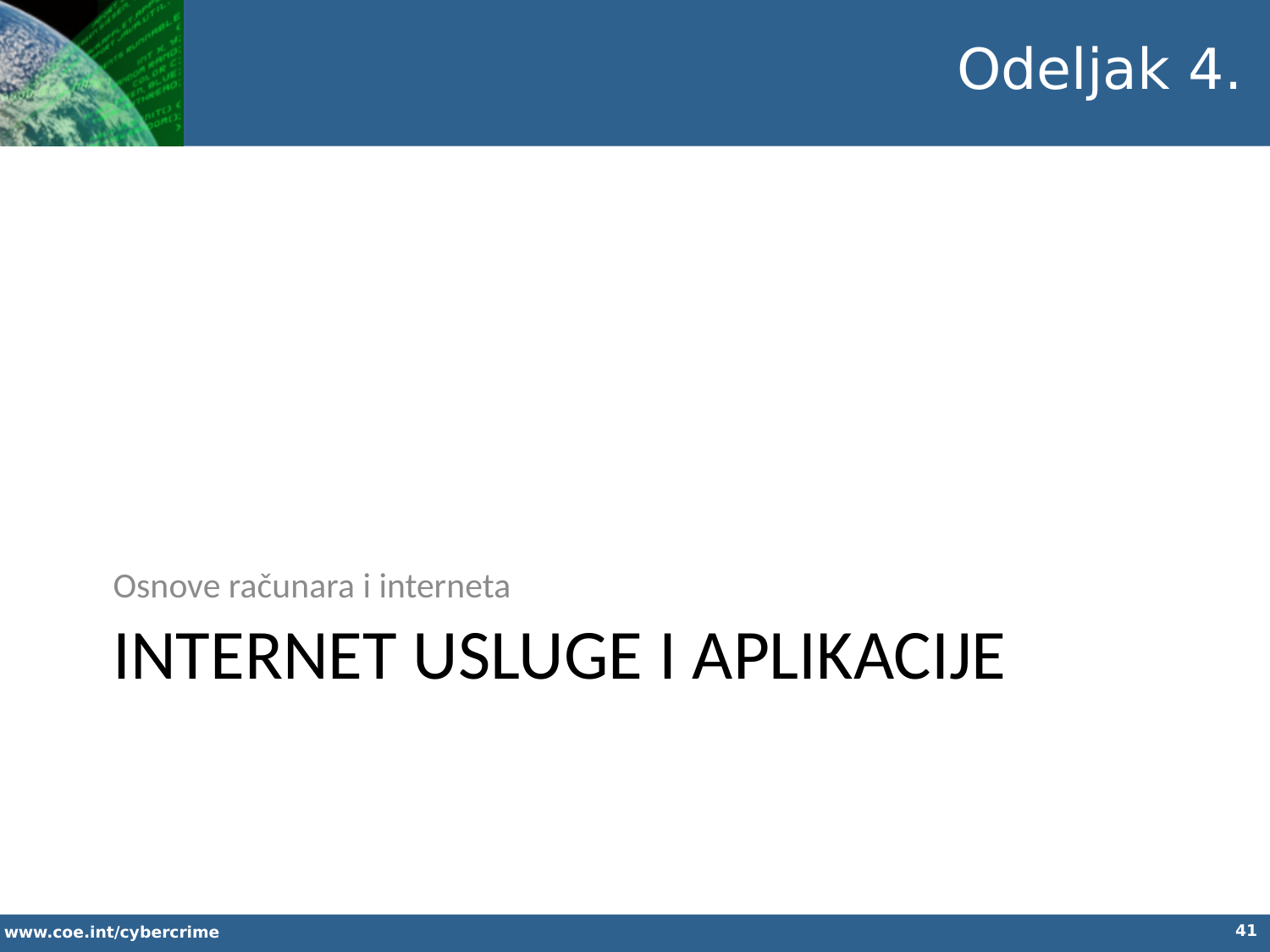

Odeljak 4.
Osnove računara i interneta
# INTERNET USLUGE I APLIKACIJE